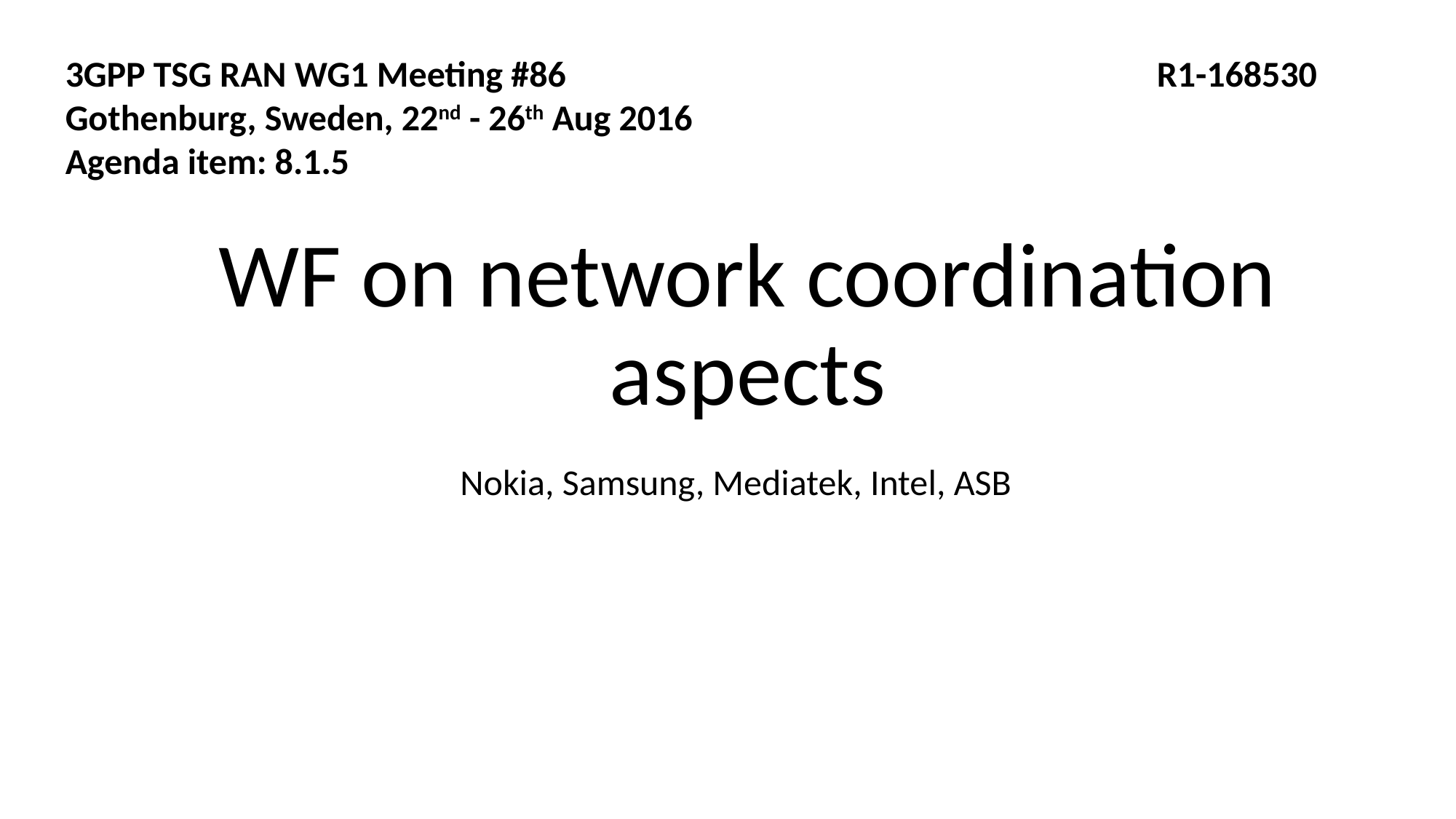

3GPP TSG RAN WG1 Meeting #86						R1-168530
Gothenburg, Sweden, 22nd - 26th Aug 2016
Agenda item: 8.1.5
# WF on network coordination aspects
Nokia, Samsung, Mediatek, Intel, ASB